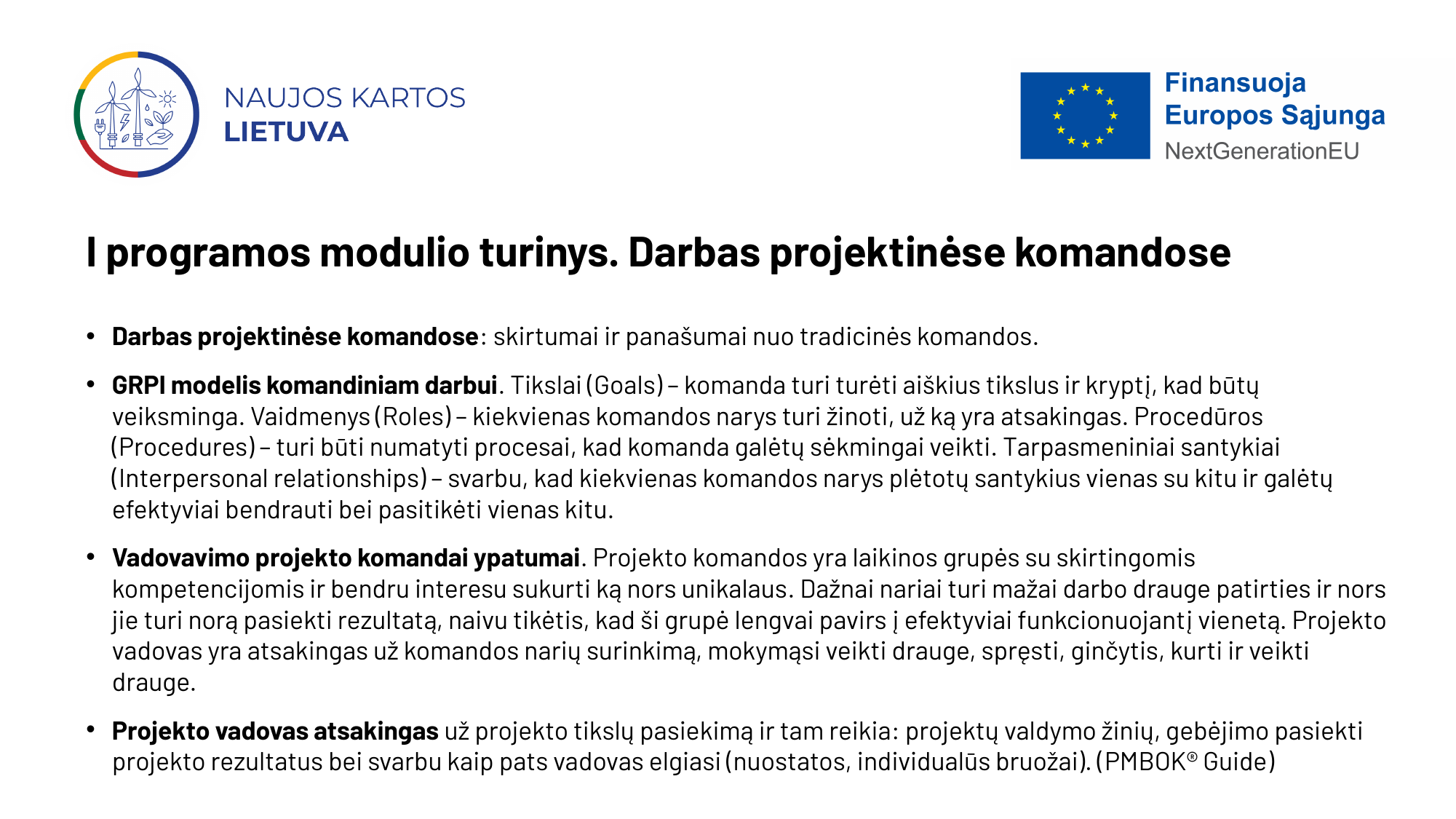

# I programos modulio turinys. Darbas projektinėse komandose
Darbas projektinėse komandose: skirtumai ir panašumai nuo tradicinės komandos.
GRPI modelis komandiniam darbui. Tikslai (Goals) – komanda turi turėti aiškius tikslus ir kryptį, kad būtų veiksminga. Vaidmenys (Roles) – kiekvienas komandos narys turi žinoti, už ką yra atsakingas. Procedūros (Procedures) – turi būti numatyti procesai, kad komanda galėtų sėkmingai veikti. Tarpasmeniniai santykiai (Interpersonal relationships) – svarbu, kad kiekvienas komandos narys plėtotų santykius vienas su kitu ir galėtų efektyviai bendrauti bei pasitikėti vienas kitu.
Vadovavimo projekto komandai ypatumai. Projekto komandos yra laikinos grupės su skirtingomis kompetencijomis ir bendru interesu sukurti ką nors unikalaus. Dažnai nariai turi mažai darbo drauge patirties ir nors jie turi norą pasiekti rezultatą, naivu tikėtis, kad ši grupė lengvai pavirs į efektyviai funkcionuojantį vienetą. Projekto vadovas yra atsakingas už komandos narių surinkimą, mokymąsi veikti drauge, spręsti, ginčytis, kurti ir veikti drauge.
Projekto vadovas atsakingas už projekto tikslų pasiekimą ir tam reikia: projektų valdymo žinių, gebėjimo pasiekti projekto rezultatus bei svarbu kaip pats vadovas elgiasi (nuostatos, individualūs bruožai). (PMBOK® Guide)